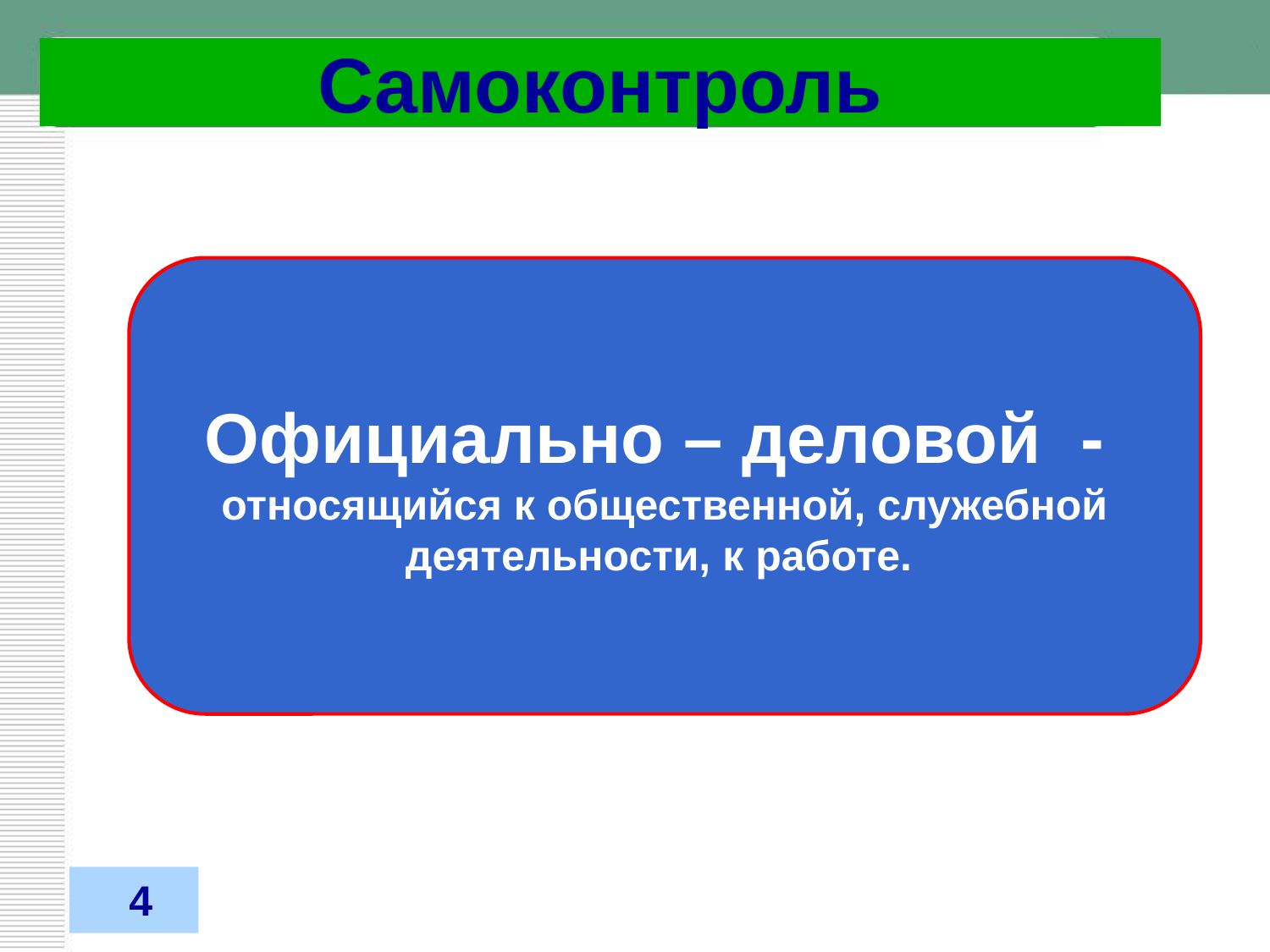

# Самоконтроль

Официально – деловой  -  относящийся к общественной, служебной деятельности, к работе.
31.03.2012
      4